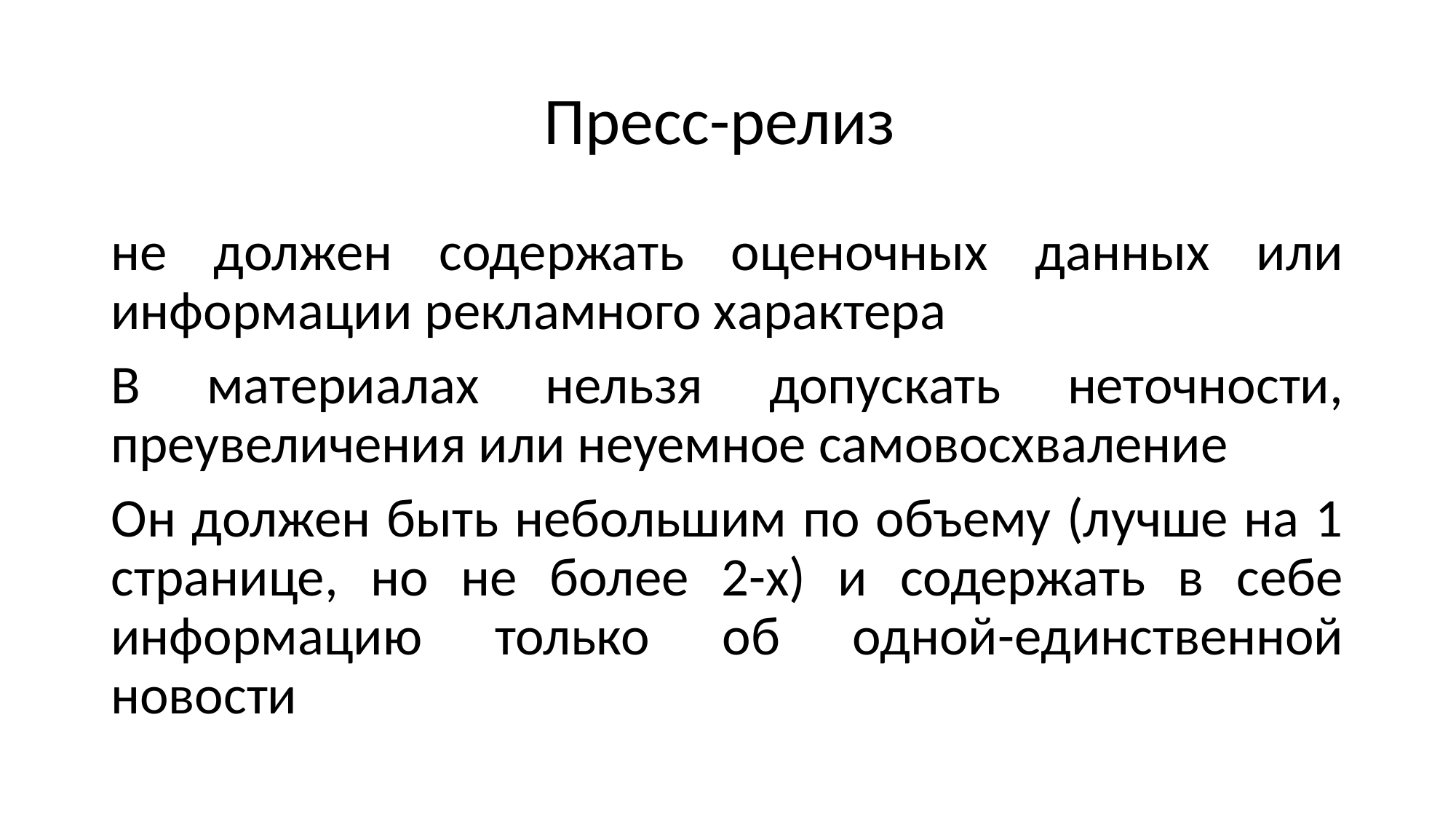

# Пресс-релиз
не должен содержать оценочных данных или информации рекламного характера
В материалах нельзя допускать неточности, преувеличения или неуемное самовосхваление
Он должен быть небольшим по объему (лучше на 1 странице, но не более 2-х) и содержать в себе информацию только об одной-единственной новости